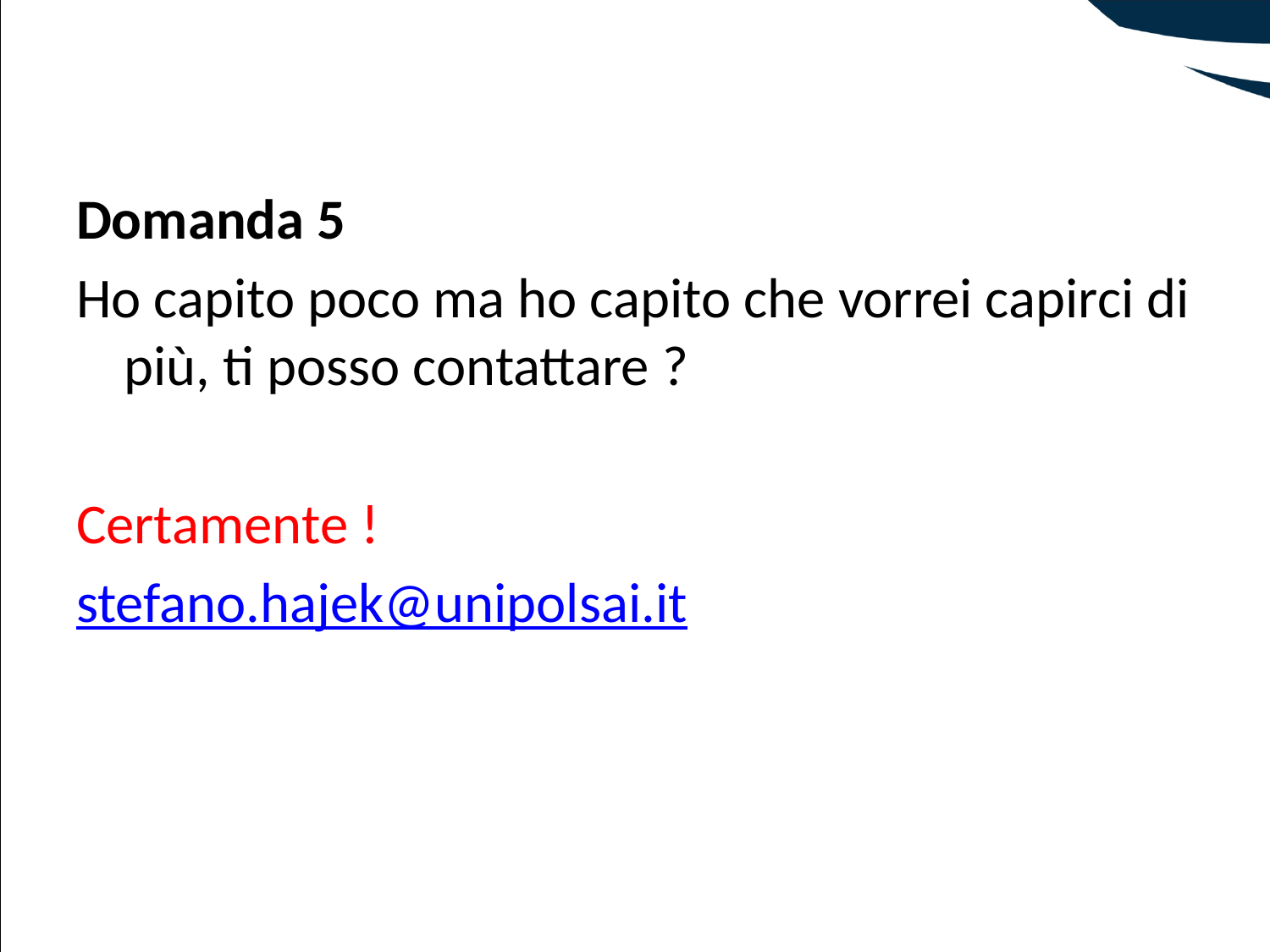

Domanda 5
Ho capito poco ma ho capito che vorrei capirci di più, ti posso contattare ?

Certamente !
stefano.hajek@unipolsai.it